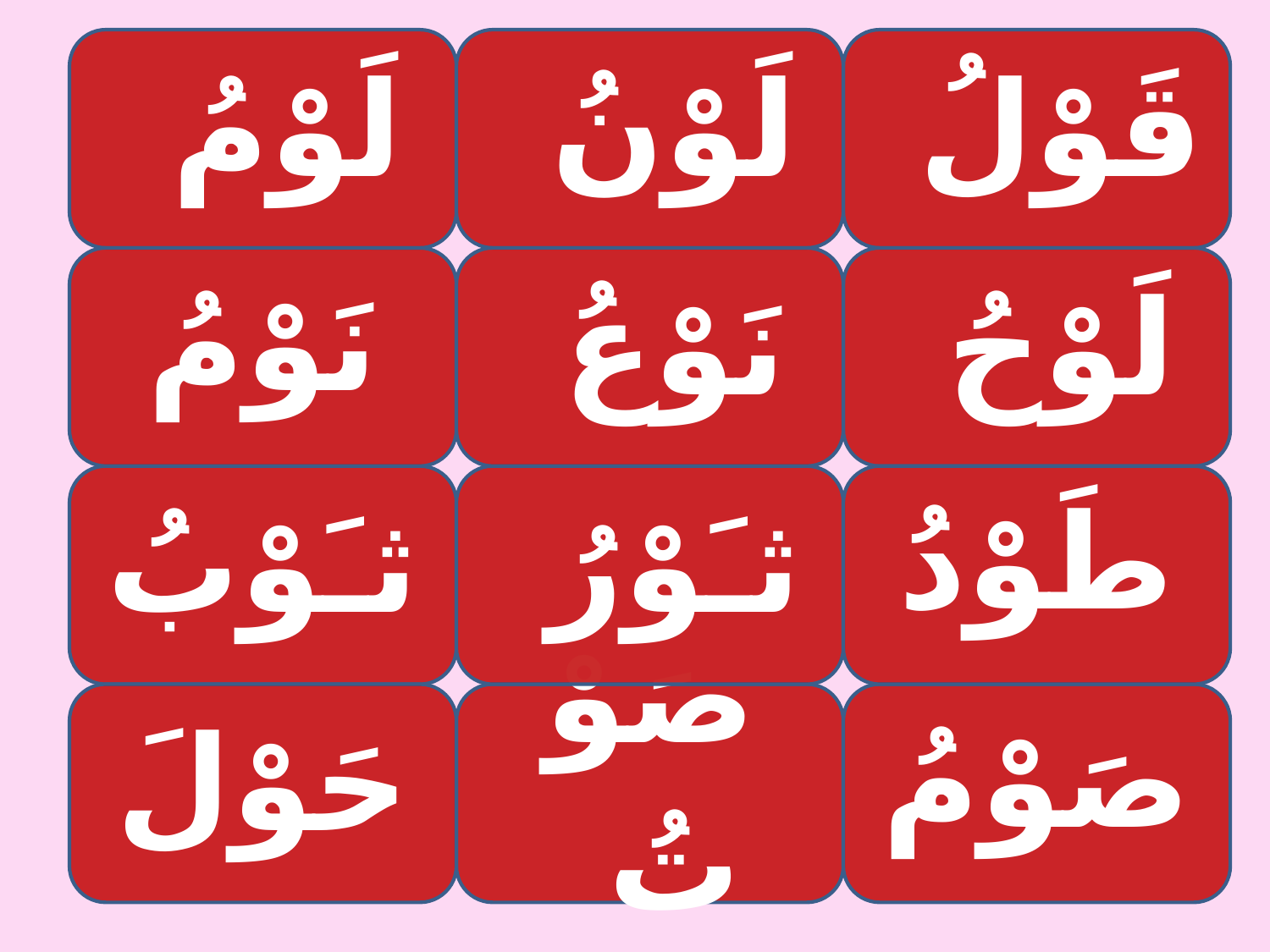

لَوْمُ

لَوْنُ

قَوْلُ

نَوْمُ

نَوْعُ

لَوْحُ

ثـَوْبُ

ثـَوْرُ

طَوْدُ

حَوْلَ

صَوْتُ

صَوْمُ